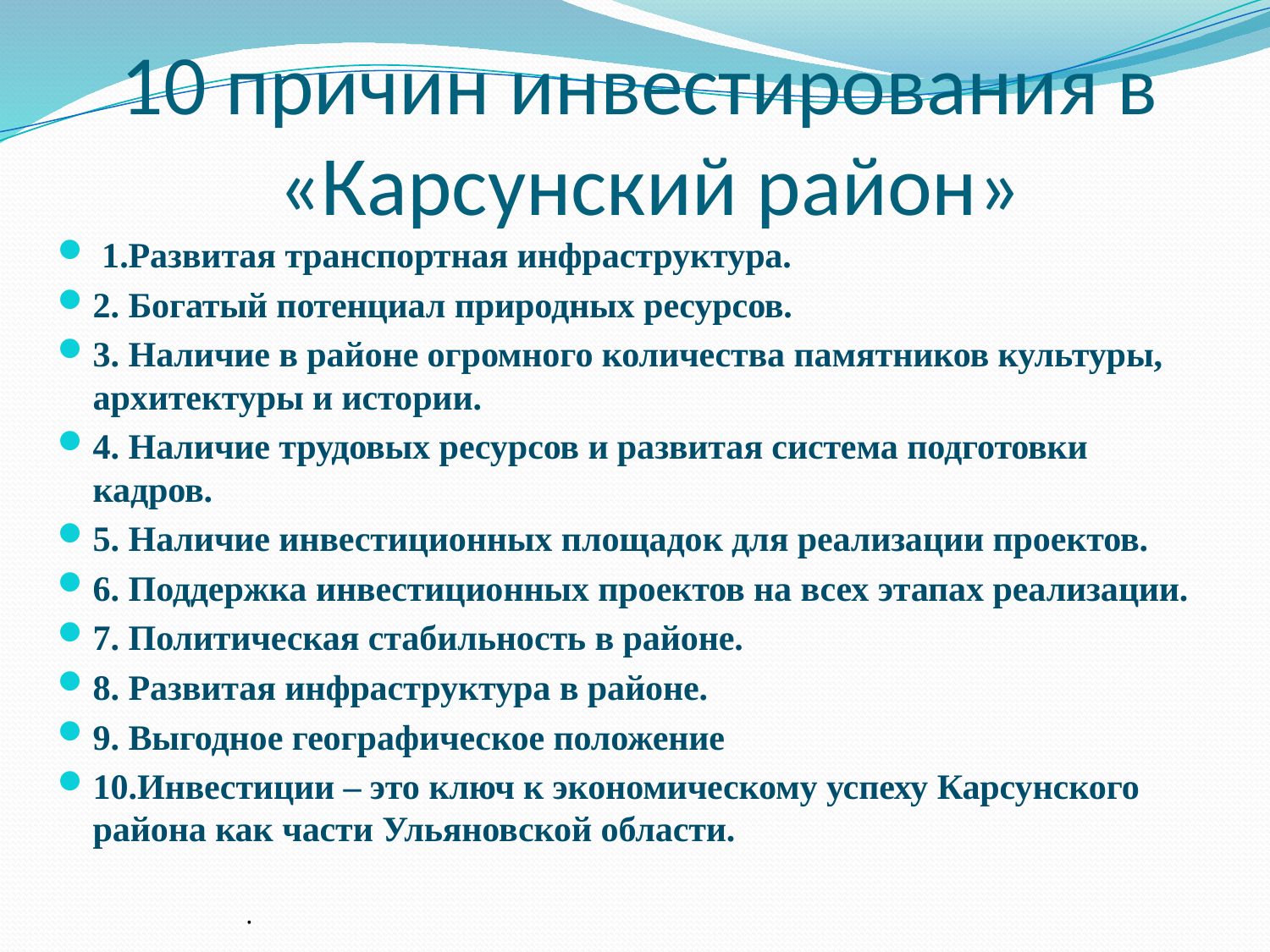

# 10 причин инвестирования в «Карсунский район»
 1.Развитая транспортная инфраструктура.
2. Богатый потенциал природных ресурсов.
3. Наличие в районе огромного количества памятников культуры, архитектуры и истории.
4. Наличие трудовых ресурсов и развитая система подготовки кадров.
5. Наличие инвестиционных площадок для реализации проектов.
6. Поддержка инвестиционных проектов на всех этапах реализации.
7. Политическая стабильность в районе.
8. Развитая инфраструктура в районе.
9. Выгодное географическое положение
10.Инвестиции – это ключ к экономическому успеху Карсунского района как части Ульяновской области.
.